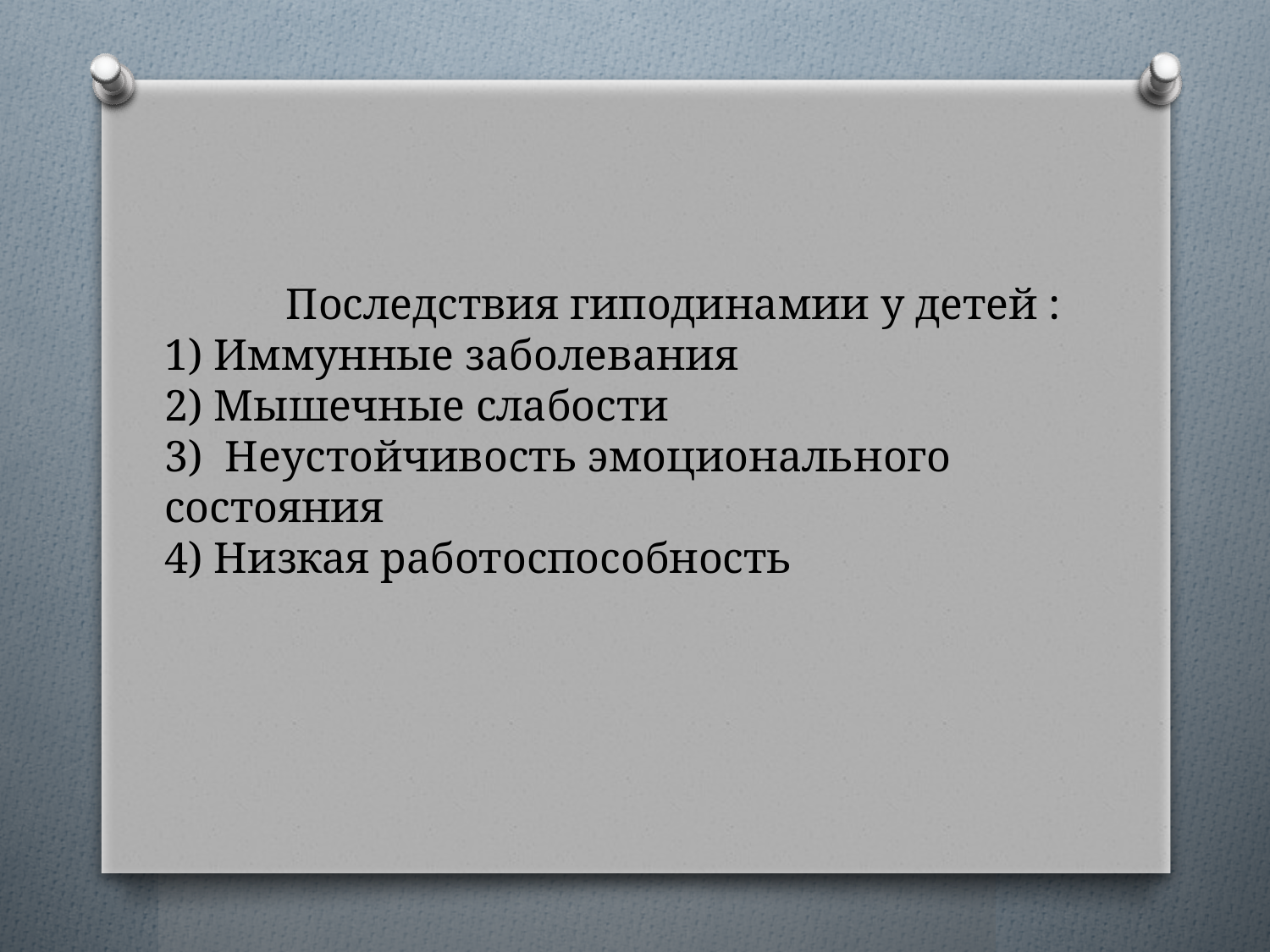

# Последствия гиподинамии у детей : 1) Иммунные заболевания 2) Мышечные слабости 3)  Неустойчивость эмоционального состояния 4) Низкая работоспособность